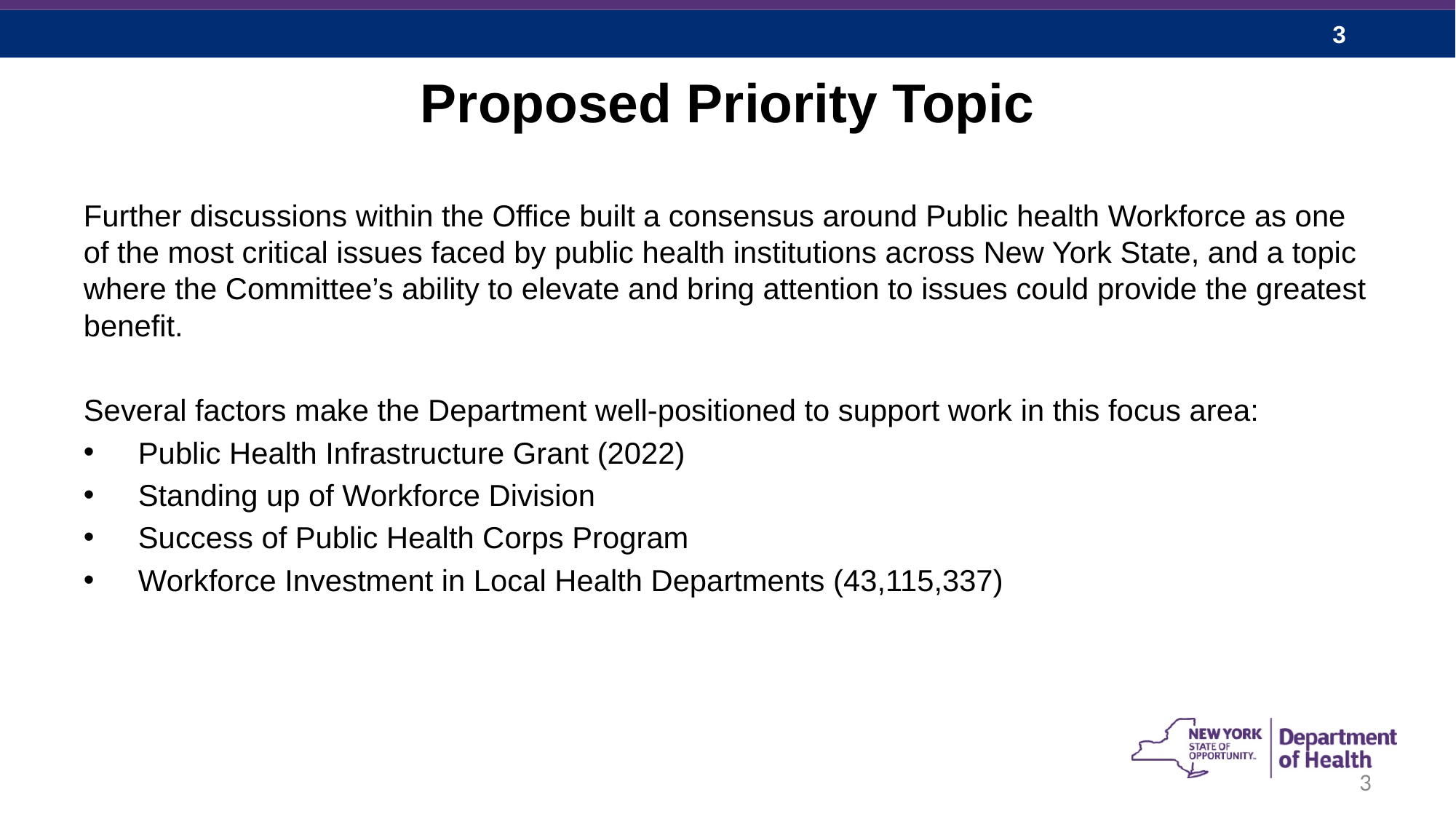

# Proposed Priority Topic
Further discussions within the Office built a consensus around Public health Workforce as one of the most critical issues faced by public health institutions across New York State, and a topic where the Committee’s ability to elevate and bring attention to issues could provide the greatest benefit.

Several factors make the Department well-positioned to support work in this focus area:
Public Health Infrastructure Grant (2022)
Standing up of Workforce Division
Success of Public Health Corps Program
Workforce Investment in Local Health Departments (43,115,337)
3